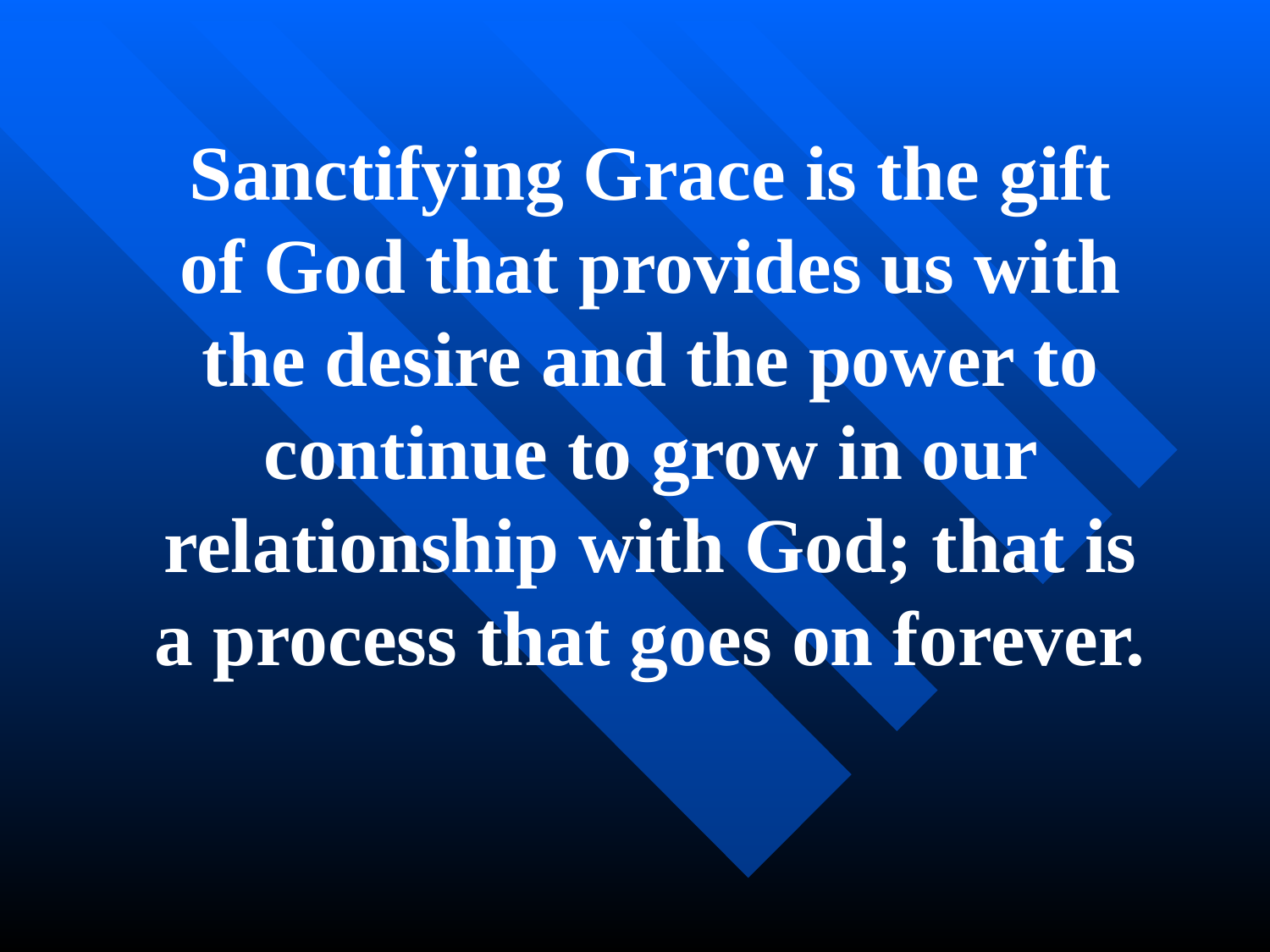

Sanctifying Grace is the gift of God that provides us with the desire and the power to continue to grow in our relationship with God; that is a process that goes on forever.